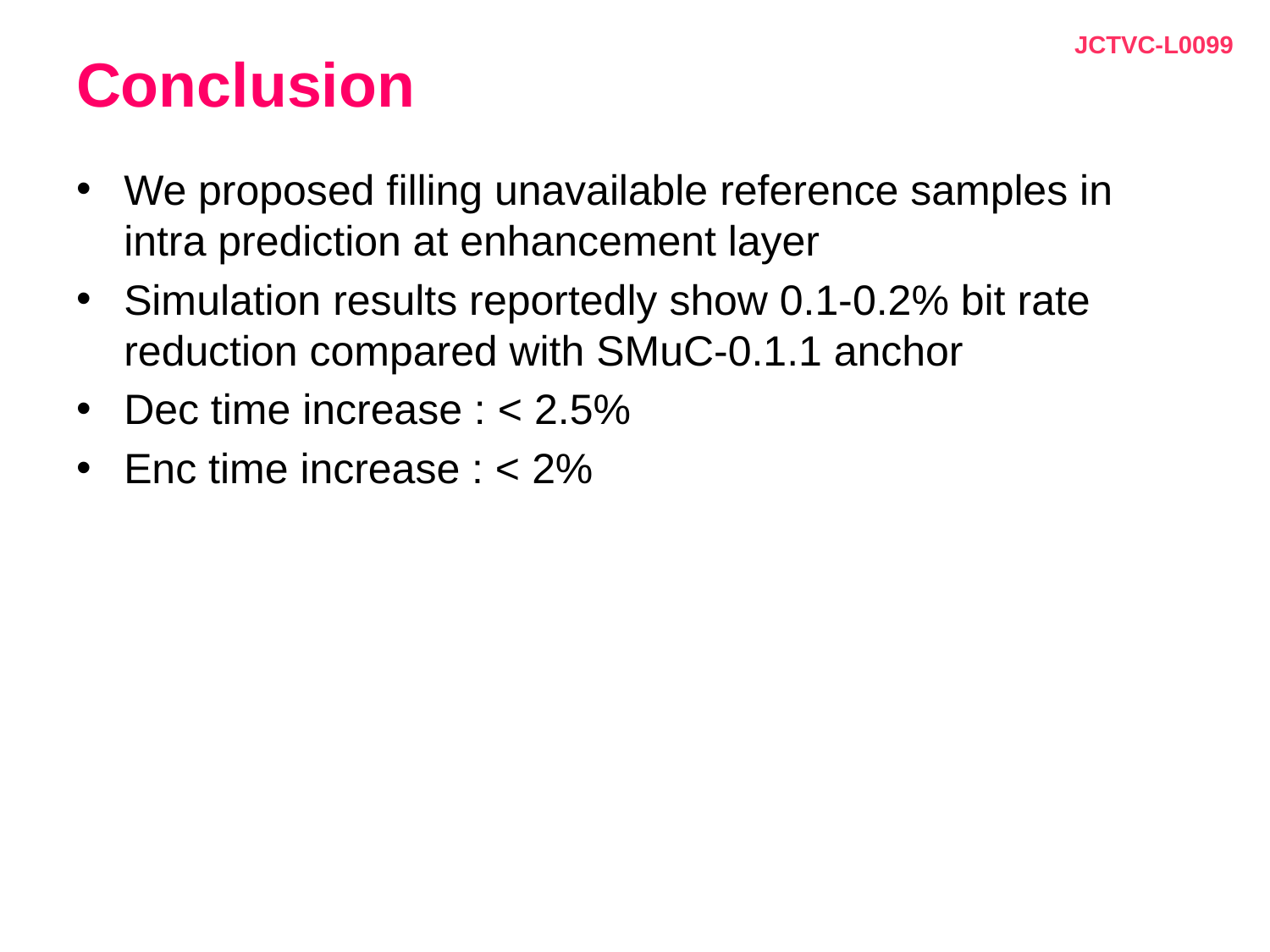

JCTVC-L0099
# Conclusion
We proposed filling unavailable reference samples in intra prediction at enhancement layer
Simulation results reportedly show 0.1-0.2% bit rate reduction compared with SMuC-0.1.1 anchor
Dec time increase : < 2.5%
Enc time increase : < 2%